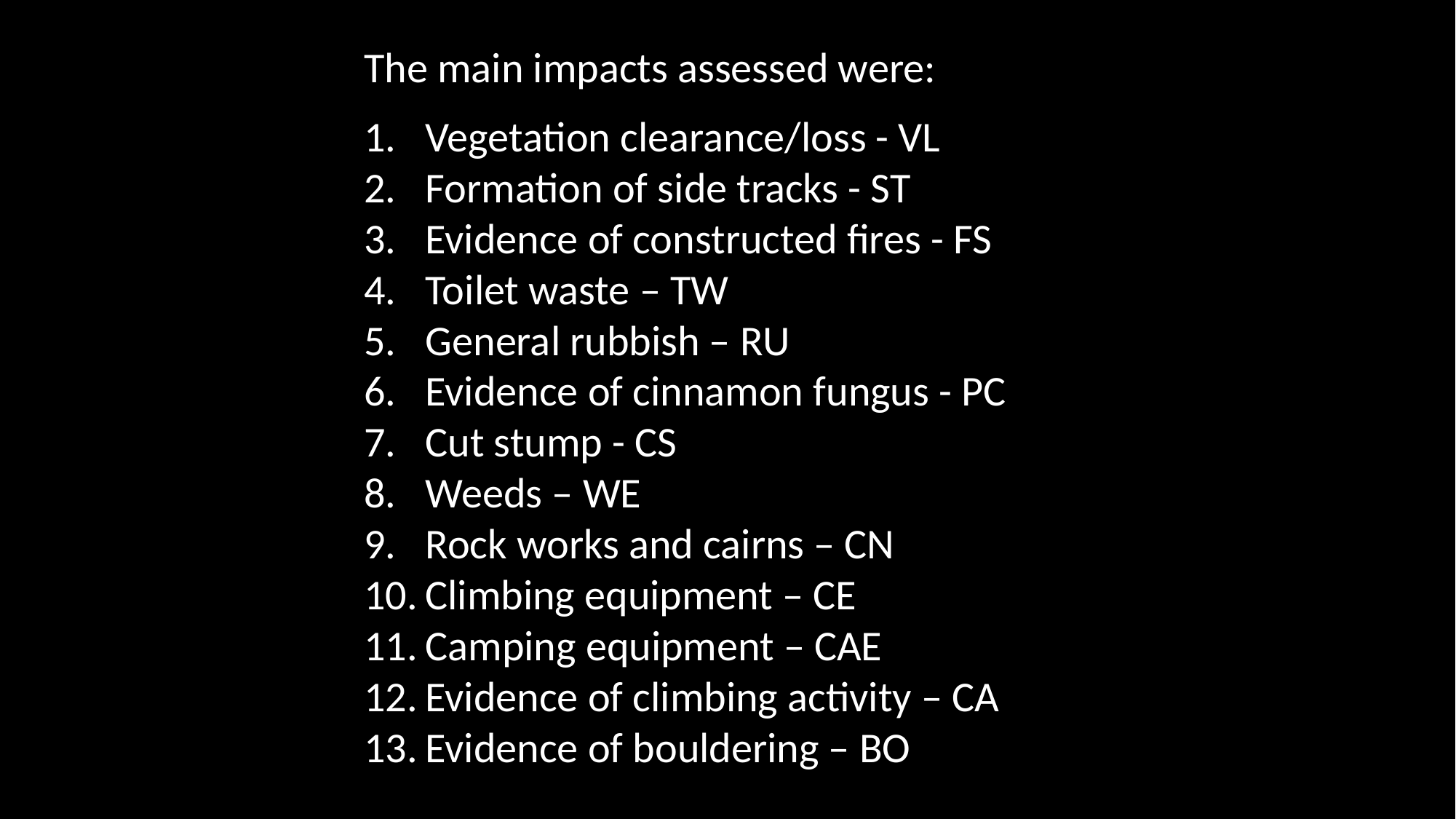

The main impacts assessed were:
Vegetation clearance/loss - VL
Formation of side tracks - ST
Evidence of constructed fires - FS
Toilet waste – TW
General rubbish – RU
Evidence of cinnamon fungus - PC
Cut stump - CS
Weeds – WE
Rock works and cairns – CN
Climbing equipment – CE
Camping equipment – CAE
Evidence of climbing activity – CA
Evidence of bouldering – BO